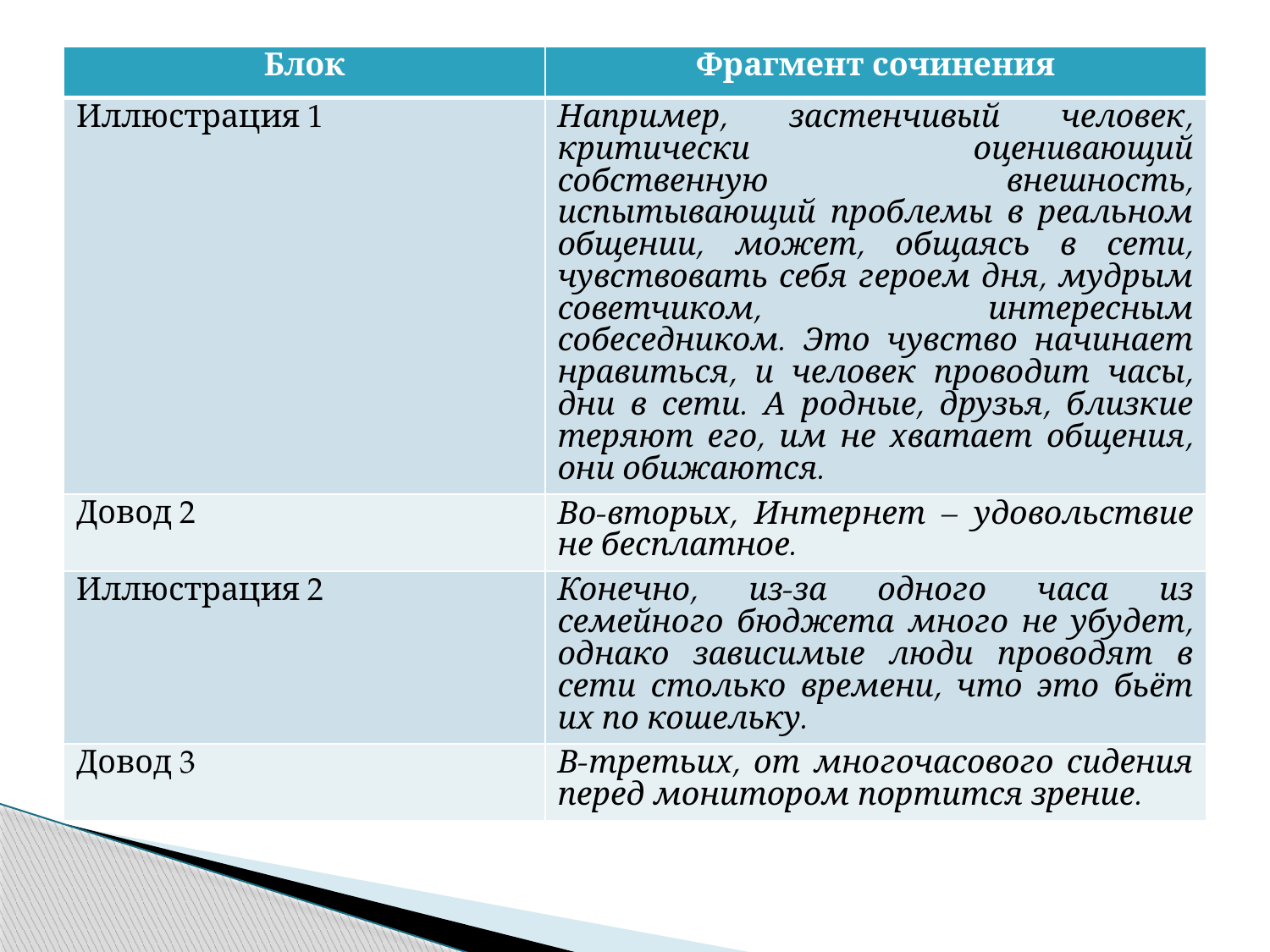

#
| Блок | Фрагмент сочинения |
| --- | --- |
| Иллюстрация 1 | Например, застенчивый человек, критически оценивающий собственную внешность, испытывающий проблемы в реальном общении, может, общаясь в сети, чувствовать себя героем дня, мудрым советчиком, интересным собеседником. Это чувство начинает нравиться, и человек проводит часы, дни в сети. А родные, друзья, близкие теряют его, им не хватает общения, они обижаются. |
| Довод 2 | Во-вторых, Интернет – удовольствие не бесплатное. |
| Иллюстрация 2 | Конечно, из-за одного часа из семейного бюджета много не убудет, однако зависимые люди проводят в сети столько времени, что это бьёт их по кошельку. |
| Довод 3 | В-третьих, от многочасового сидения перед монитором портится зрение. |